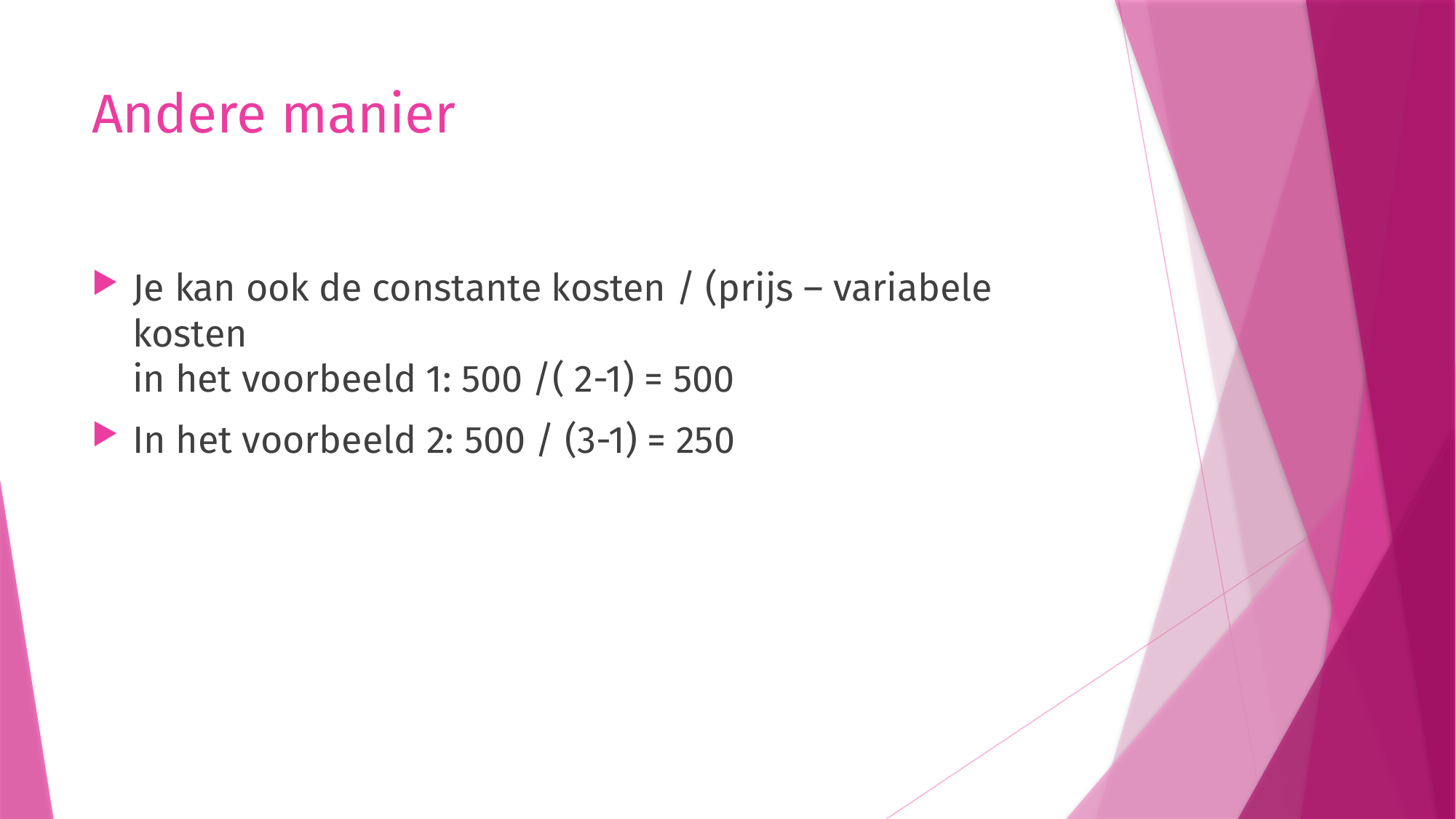

# Andere manier
Je kan ook de constante kosten / (prijs – variabele kosten
in het voorbeeld 1: 500 /( 2-1) = 500
In het voorbeeld 2: 500 / (3-1) = 250